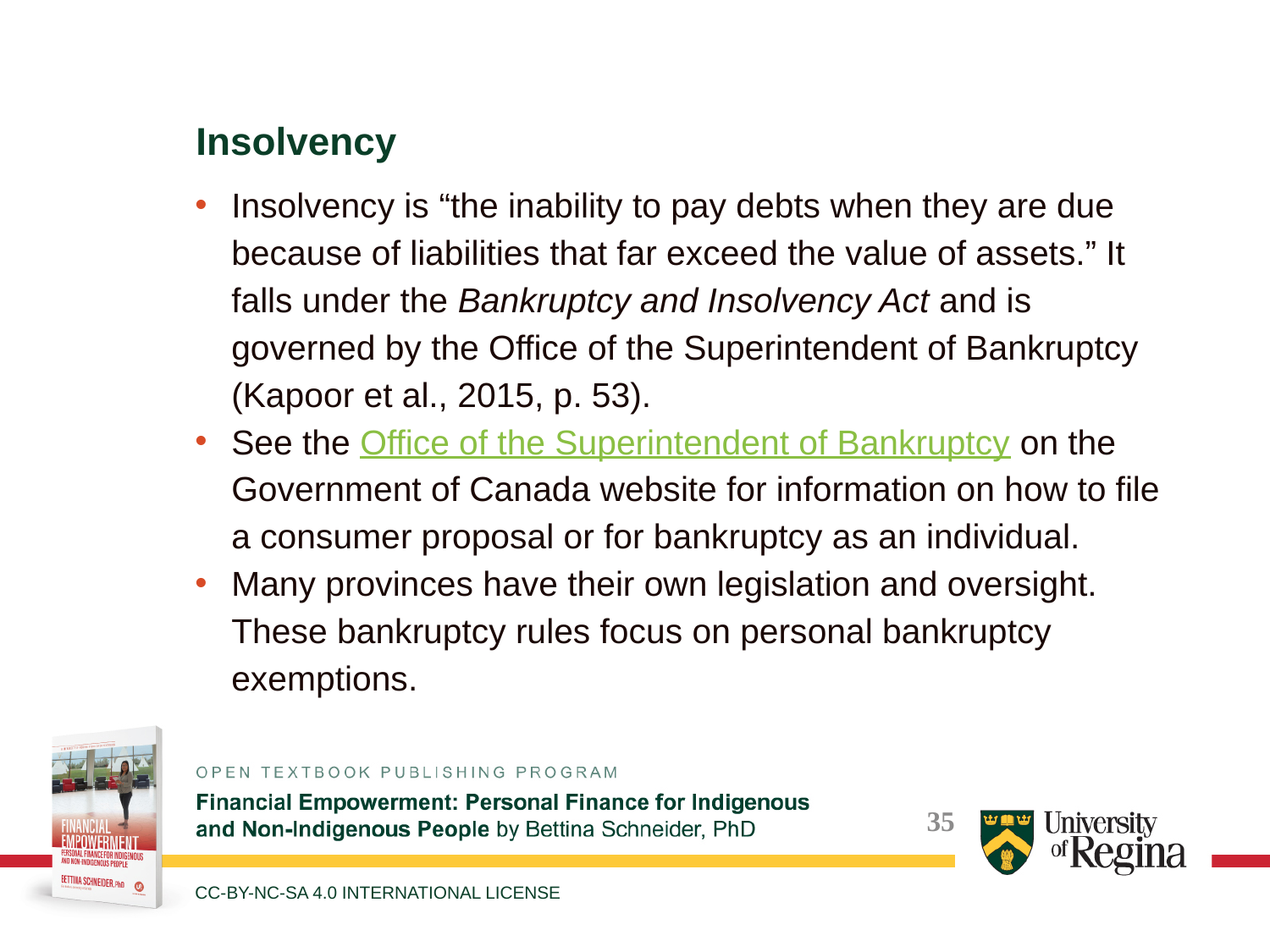

Insolvency
Insolvency is “the inability to pay debts when they are due because of liabilities that far exceed the value of assets.” It falls under the Bankruptcy and Insolvency Act and is governed by the Office of the Superintendent of Bankruptcy (Kapoor et al., 2015, p. 53).
See the Office of the Superintendent of Bankruptcy on the Government of Canada website for information on how to file a consumer proposal or for bankruptcy as an individual.
Many provinces have their own legislation and oversight. These bankruptcy rules focus on personal bankruptcy exemptions.

CC-BY-NC-SA 4.0 INTERNATIONAL LICENSE